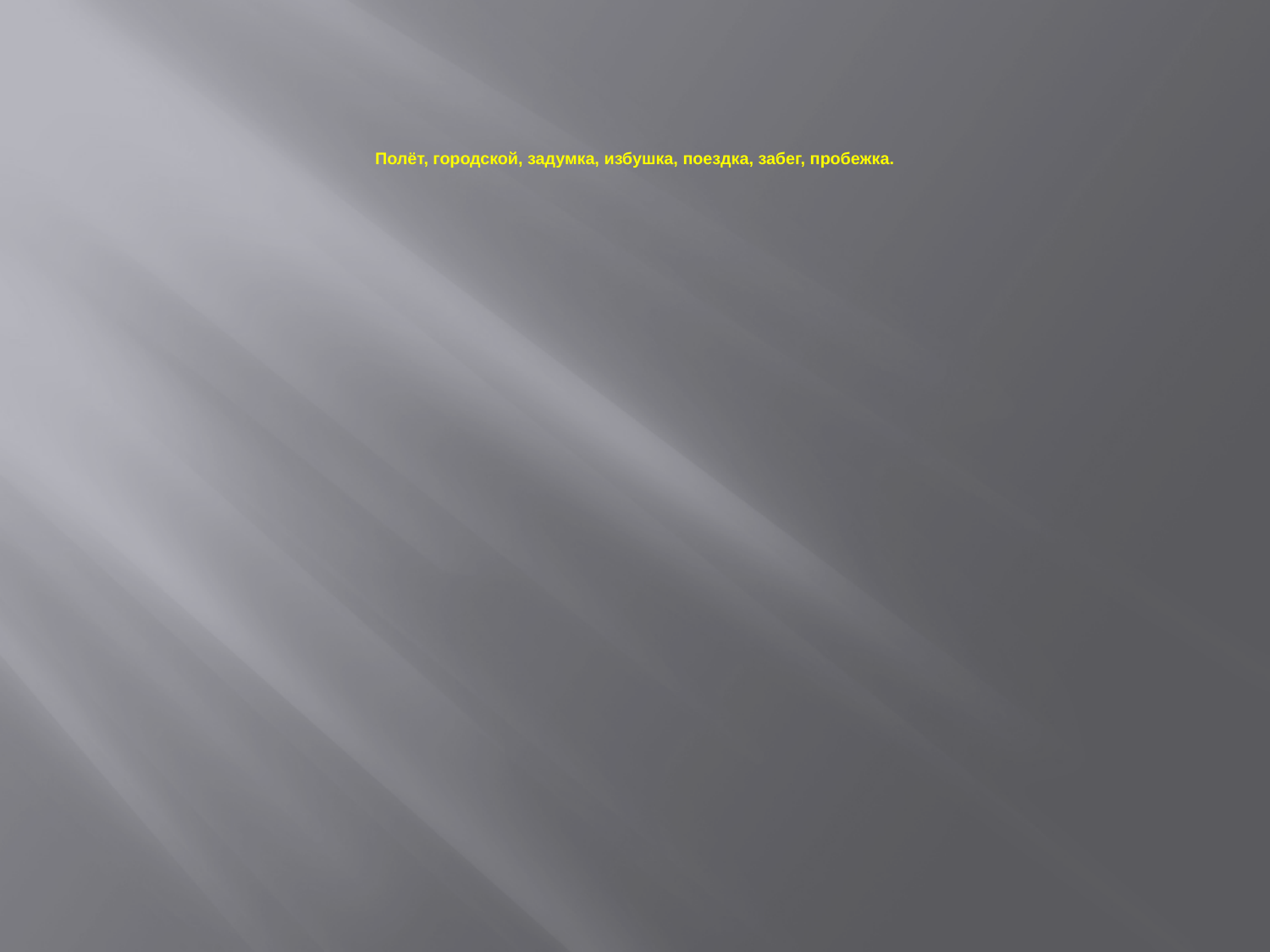

# Полёт, городской, задумка, избушка, поездка, забег, пробежка.